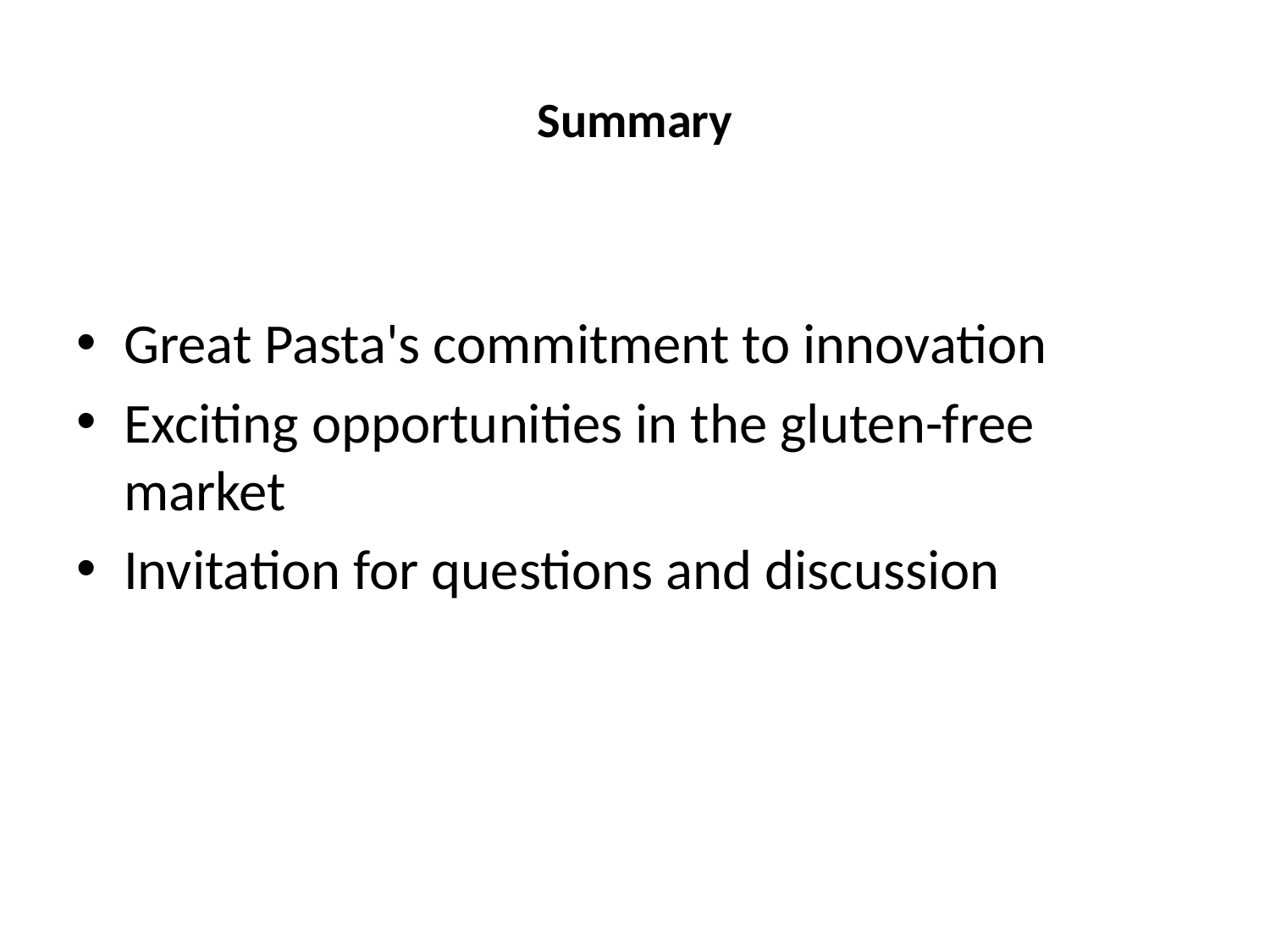

# Summary

Great Pasta's commitment to innovation
Exciting opportunities in the gluten-free market
Invitation for questions and discussion